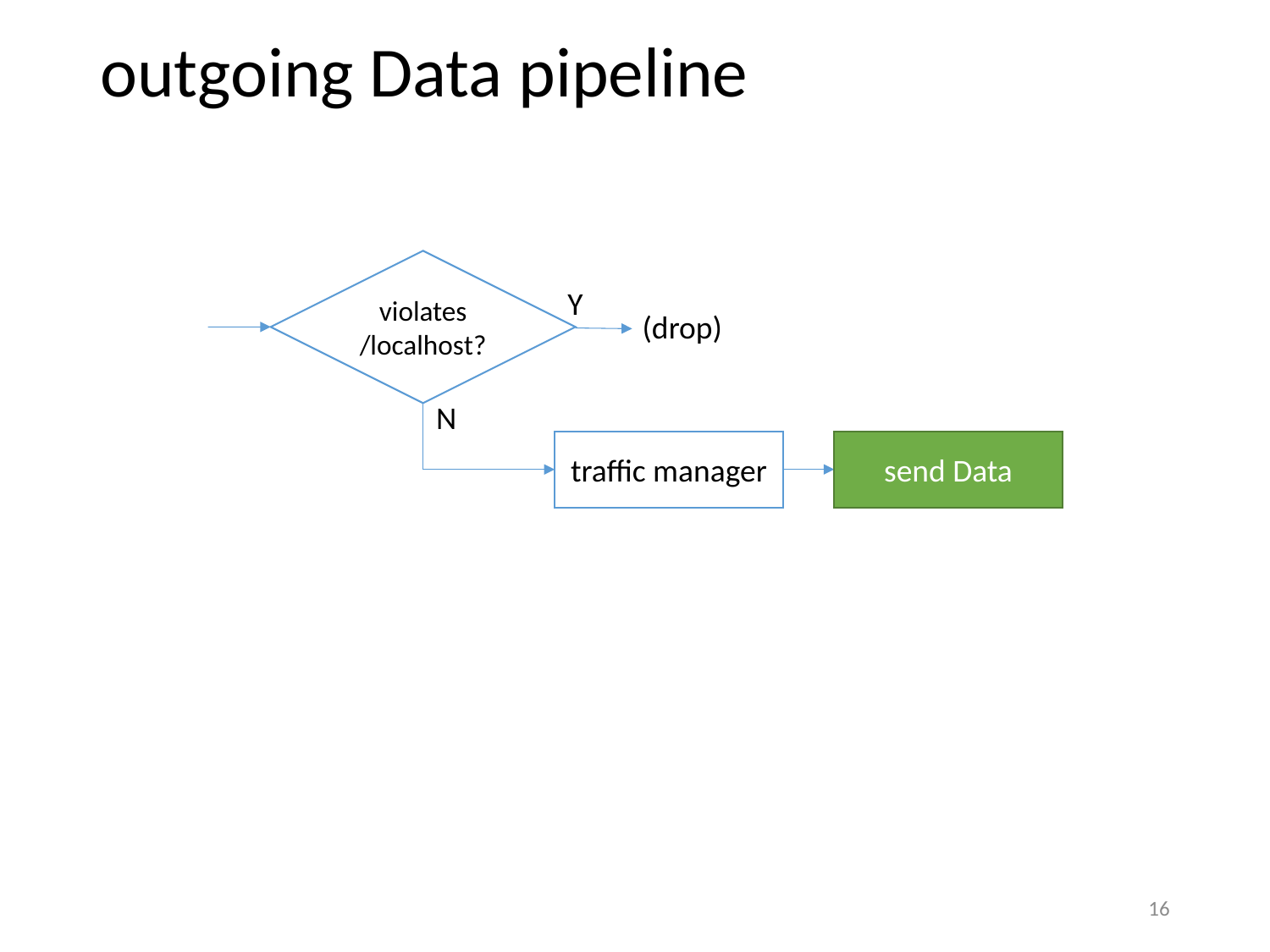

# outgoing Data pipeline
violates /localhost?
Y
(drop)
N
traffic manager
send Data
16